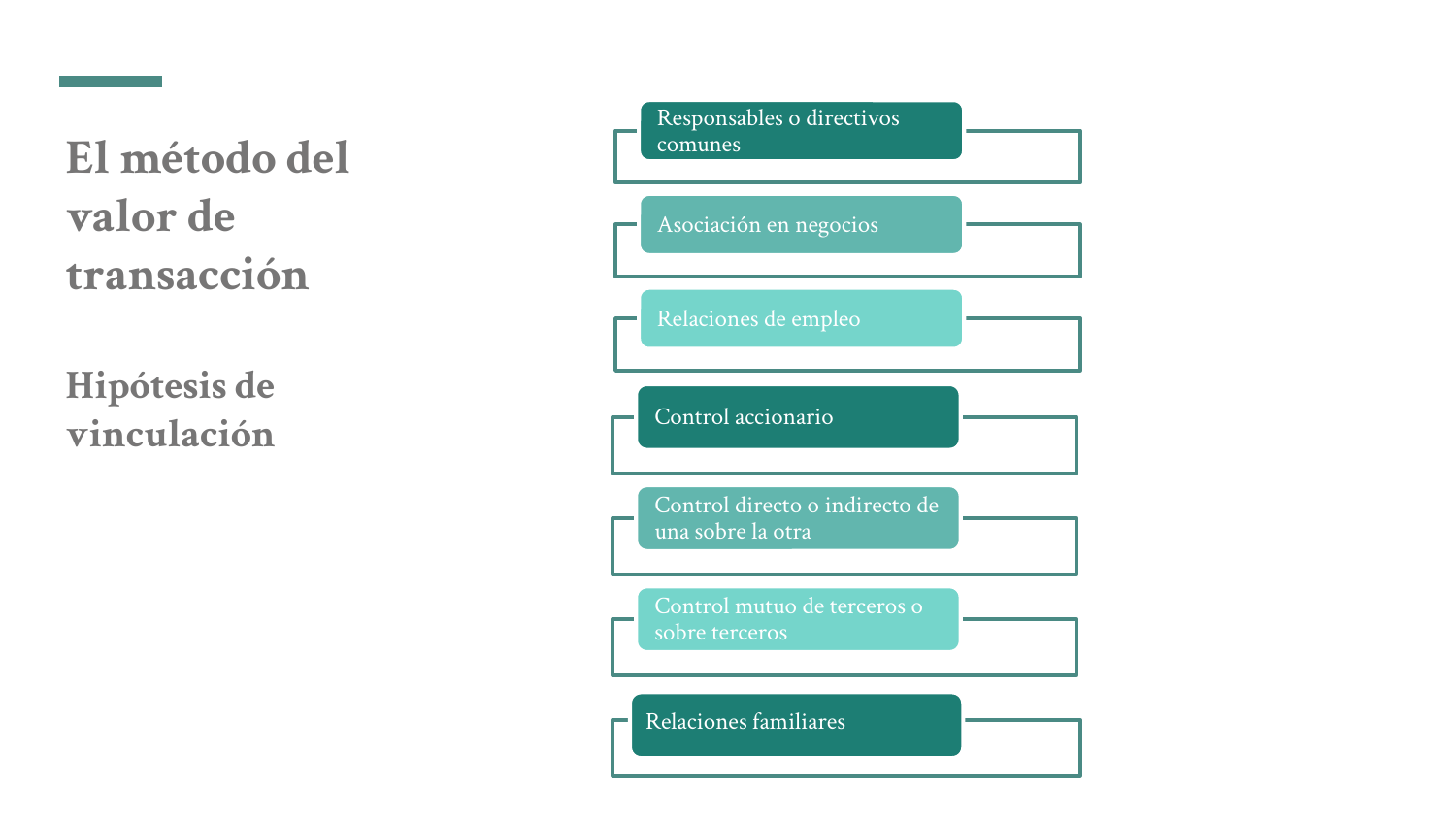

Responsables o directivos comunes
Asociación en negocios
Relaciones de empleo
# El método del valor de transacción Hipótesis de vinculación
Control accionario
Control directo o indirecto de una sobre la otra
Control mutuo de terceros o sobre terceros
Relaciones familiares